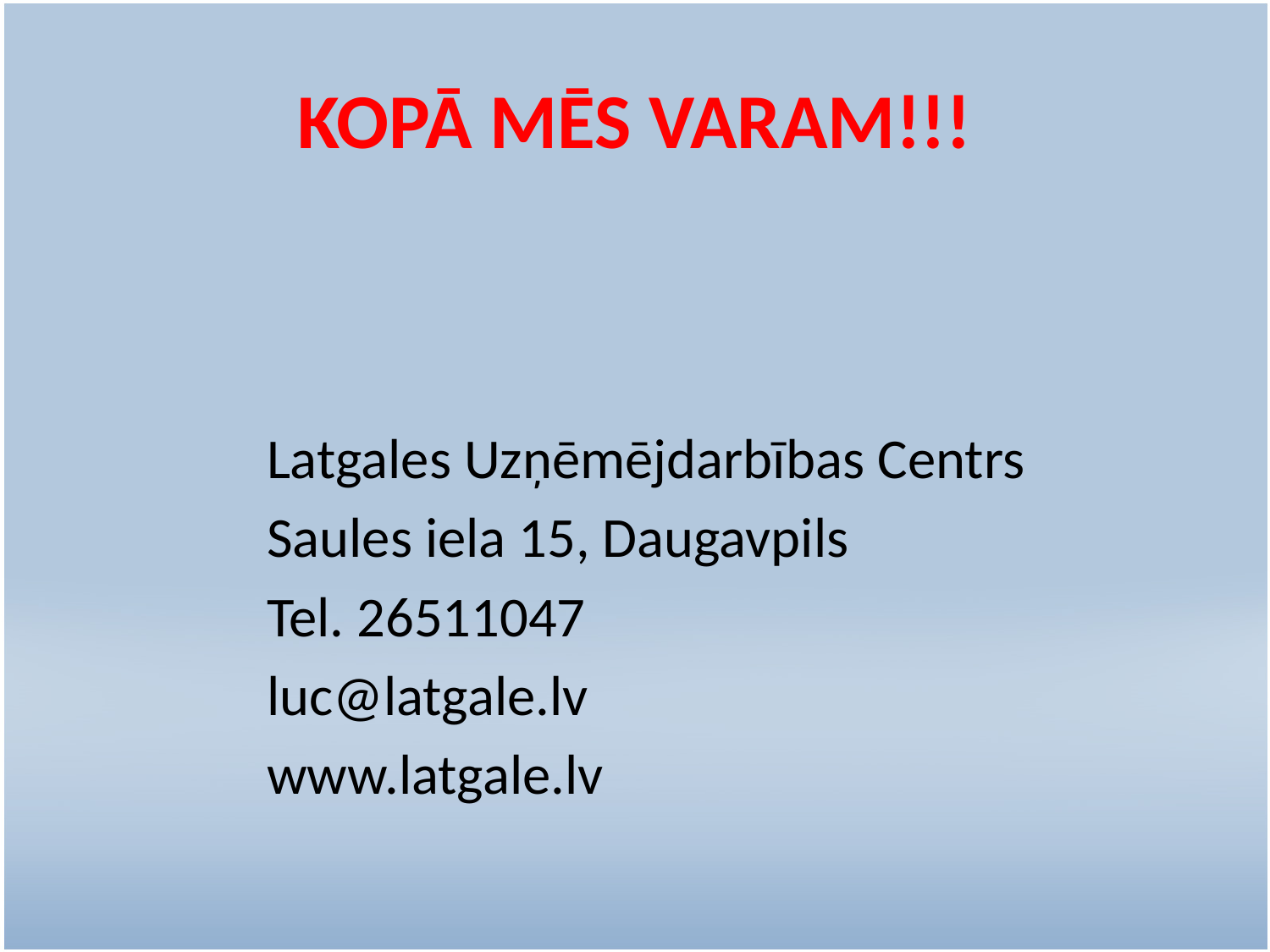

# KOPĀ MĒS VARAM!!!

               Latgales Uzņēmējdarbības Centrs
               Saules iela 15, Daugavpils
               Tel. 26511047
               luc@latgale.lv
               www.latgale.lv